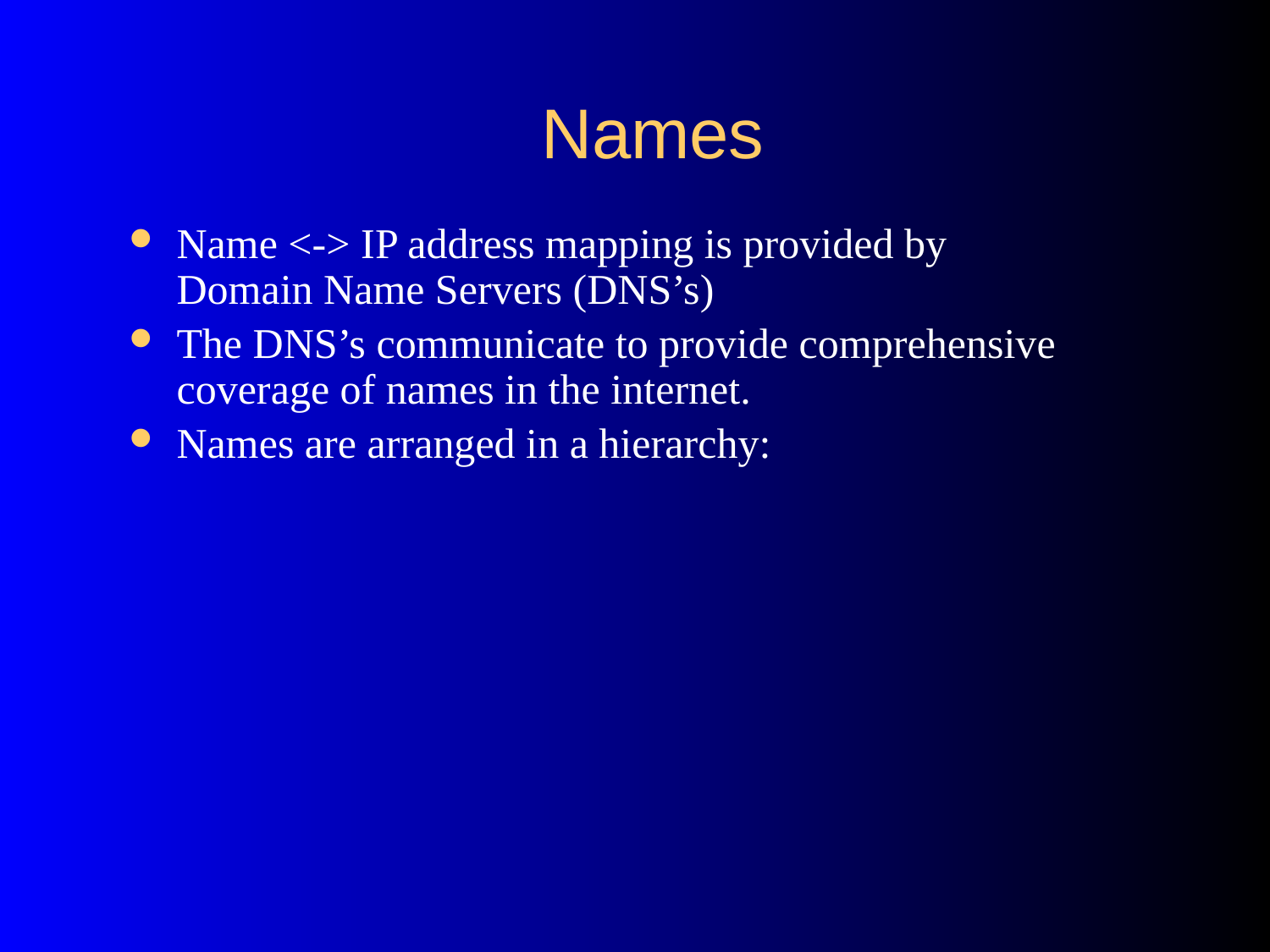

# Names
Name <-> IP address mapping is provided by
Domain Name Servers (DNS’s)
The DNS’s communicate to provide comprehensive coverage of names in the internet.
Names are arranged in a hierarchy: